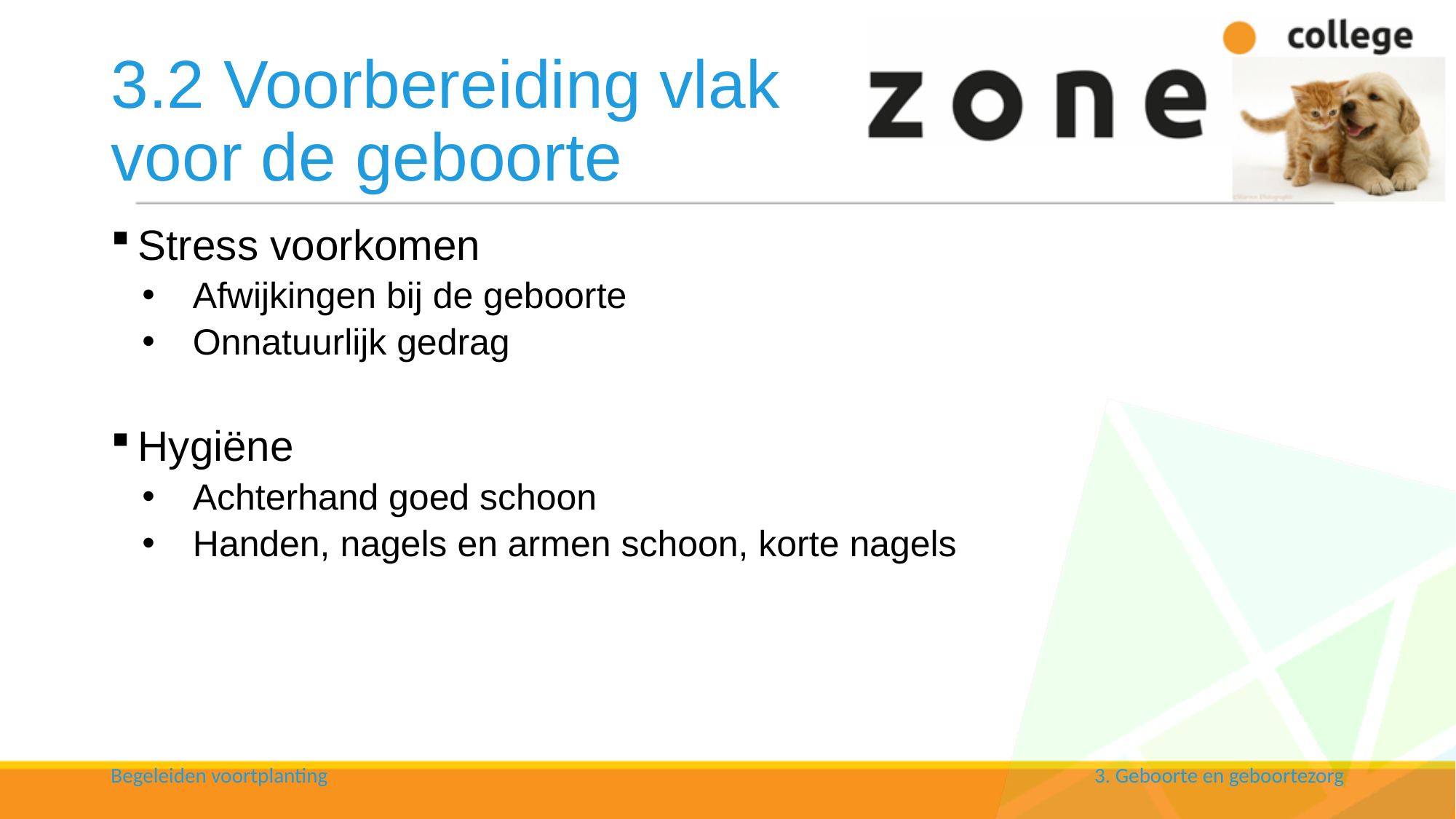

# 3.2 Voorbereiding vlak voor de geboorte
Stress voorkomen
Afwijkingen bij de geboorte
Onnatuurlijk gedrag

Hygiëne
Achterhand goed schoon
Handen, nagels en armen schoon, korte nagels

Begeleiden voortplanting
3. Geboorte en geboortezorg